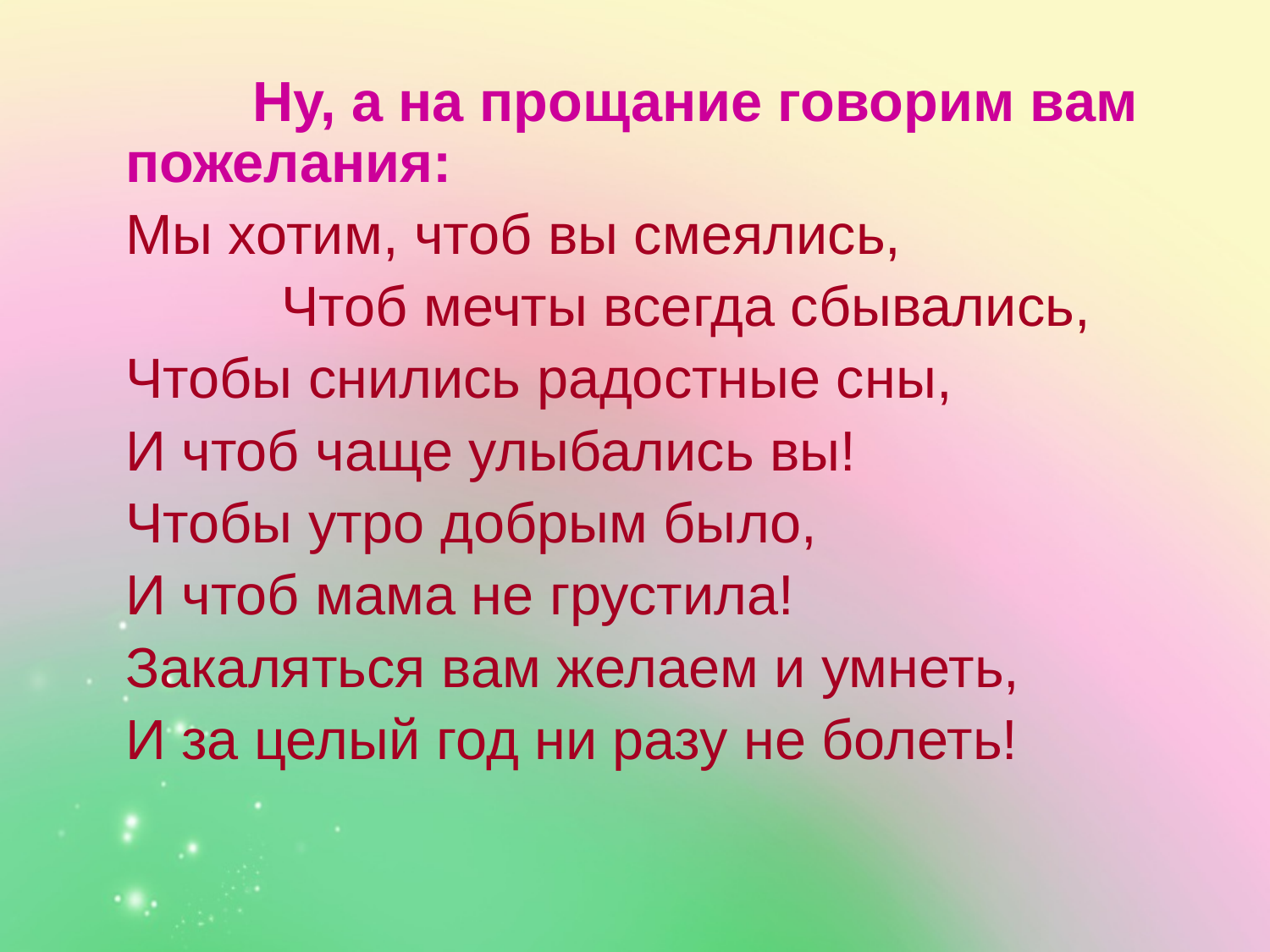

Ну, а на прощание говорим вам пожелания:
	Мы хотим, чтоб вы смеялись,
             Чтоб мечты всегда сбывались,
	Чтобы снились радостные сны,
	И чтоб чаще улыбались вы!
	Чтобы утро добрым было,
	И чтоб мама не грустила!
	Закаляться вам желаем и умнеть,
	И за целый год ни разу не болеть!